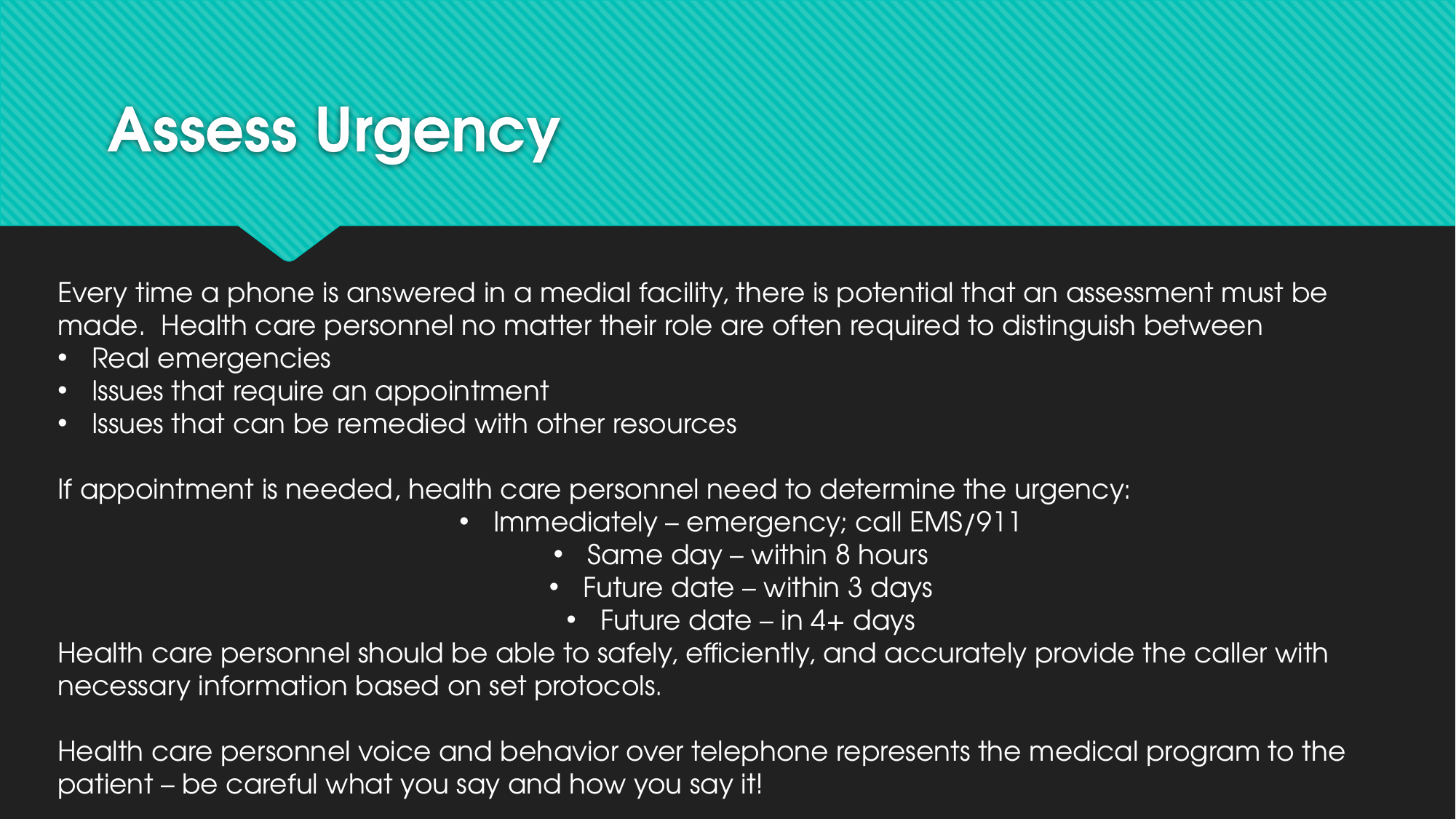

# Assess Urgency
Every time a phone is answered in a medial facility, there is potential that an assessment must be made.  Health care personnel no matter their role are often required to distinguish between
Real emergencies
Issues that require an appointment
Issues that can be remedied with other resources

If appointment is needed, health care personnel need to determine the urgency:
Immediately – emergency; call EMS/911
Same day – within 8 hours
Future date – within 3 days
Future date – in 4+ days
Health care personnel should be able to safely, efficiently, and accurately provide the caller with necessary information based on set protocols.

Health care personnel voice and behavior over telephone represents the medical program to the patient – be careful what you say and how you say it!